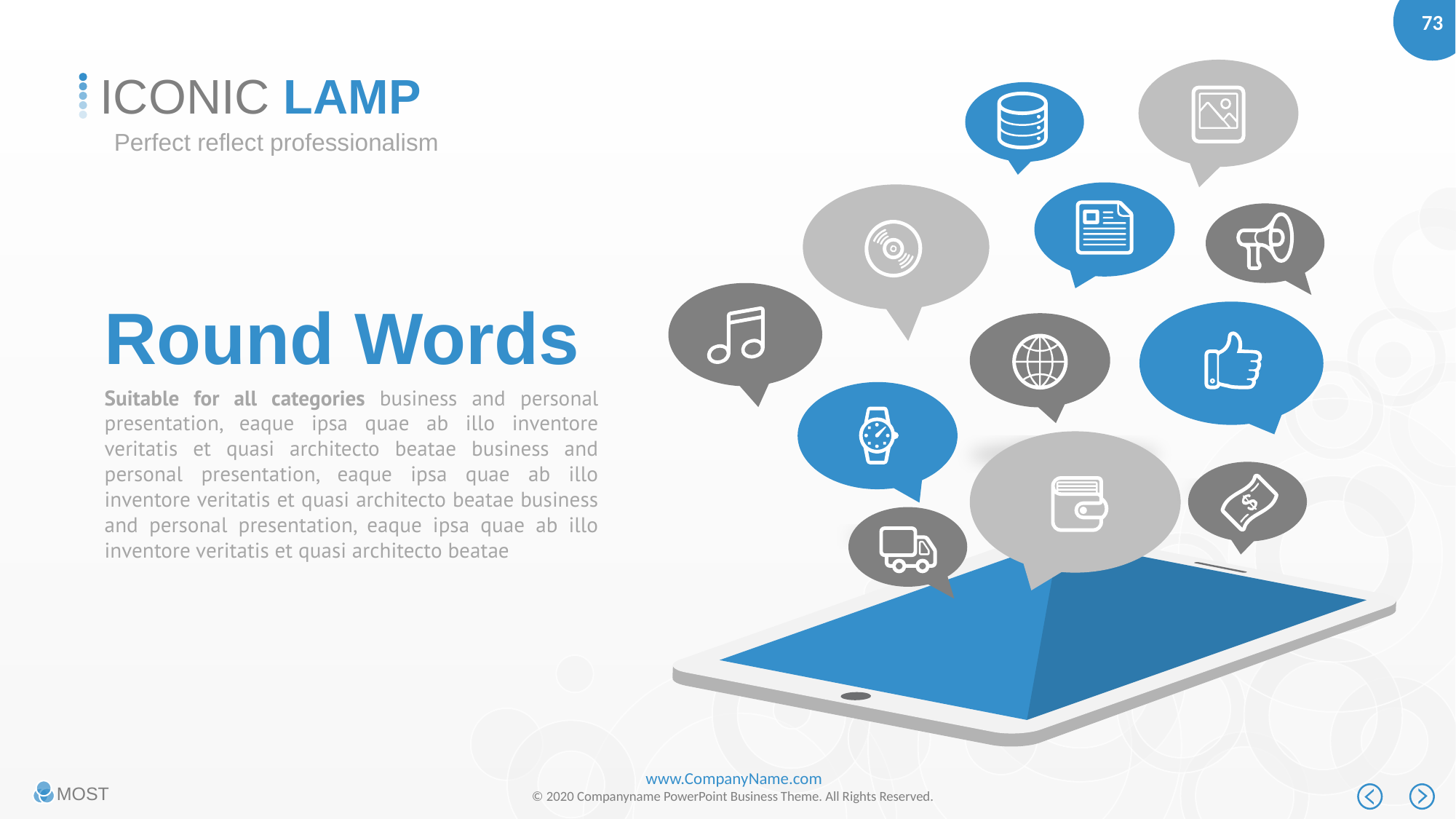

ICONIC LAMP

Perfect reflect professionalism

Round Words

Suitable for all categories business and personal presentation, eaque ipsa quae ab illo inventore veritatis et quasi architecto beatae business and personal presentation, eaque ipsa quae ab illo inventore veritatis et quasi architecto beatae business and personal presentation, eaque ipsa quae ab illo inventore veritatis et quasi architecto beatae